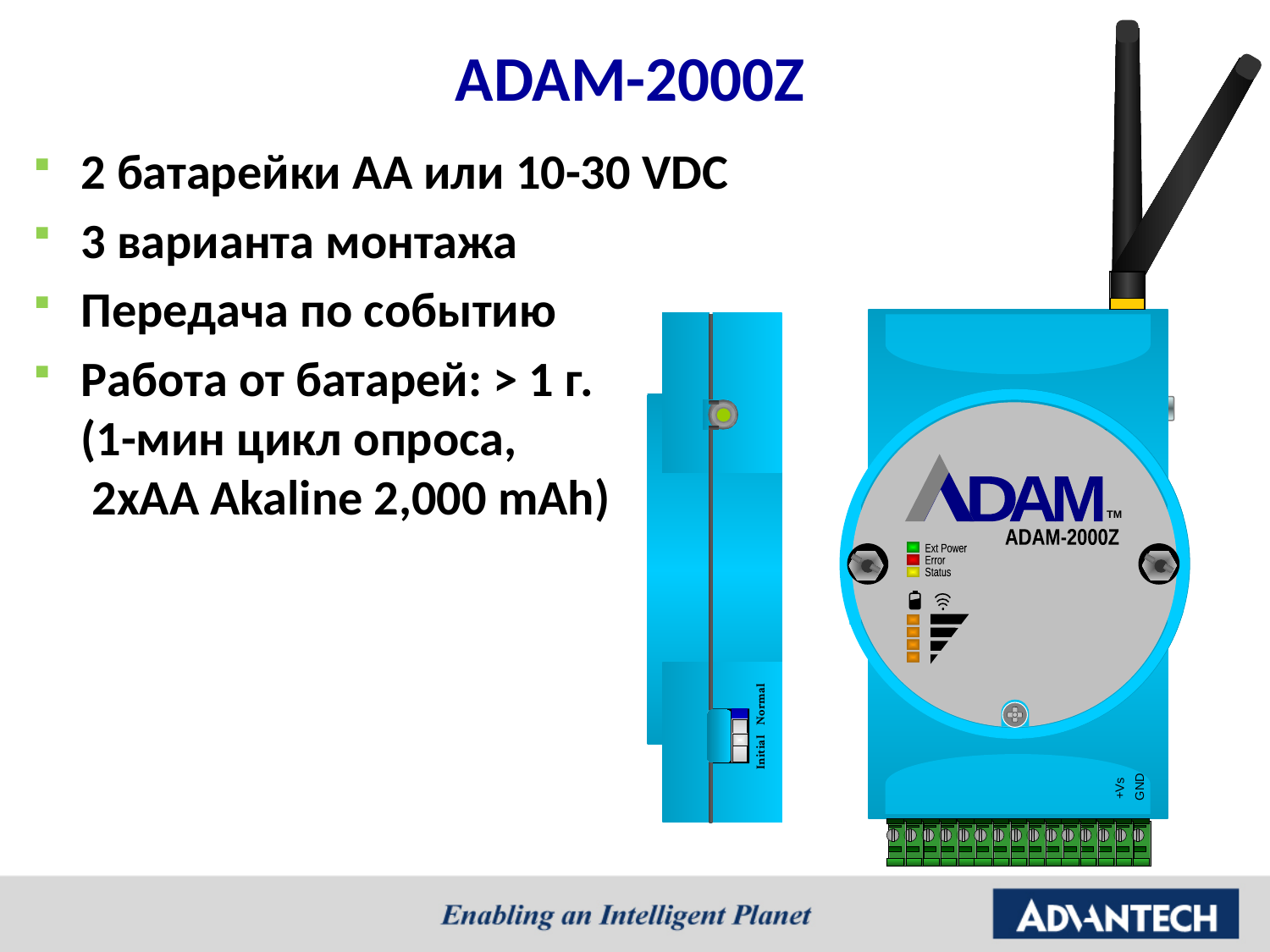

ADAM-2000Z

D
A
M
TM
ADAM-2000Z

Ext Power
Error
Status

AA

AA

+Vs
GND

2 батарейки AA или 10-30 VDC
3 варианта монтажа
Передача по событию
Работа от батарей: > 1 г.
(1-мин цикл опроса,
 2xAA Akaline 2,000 mAh)

Initial    Normal